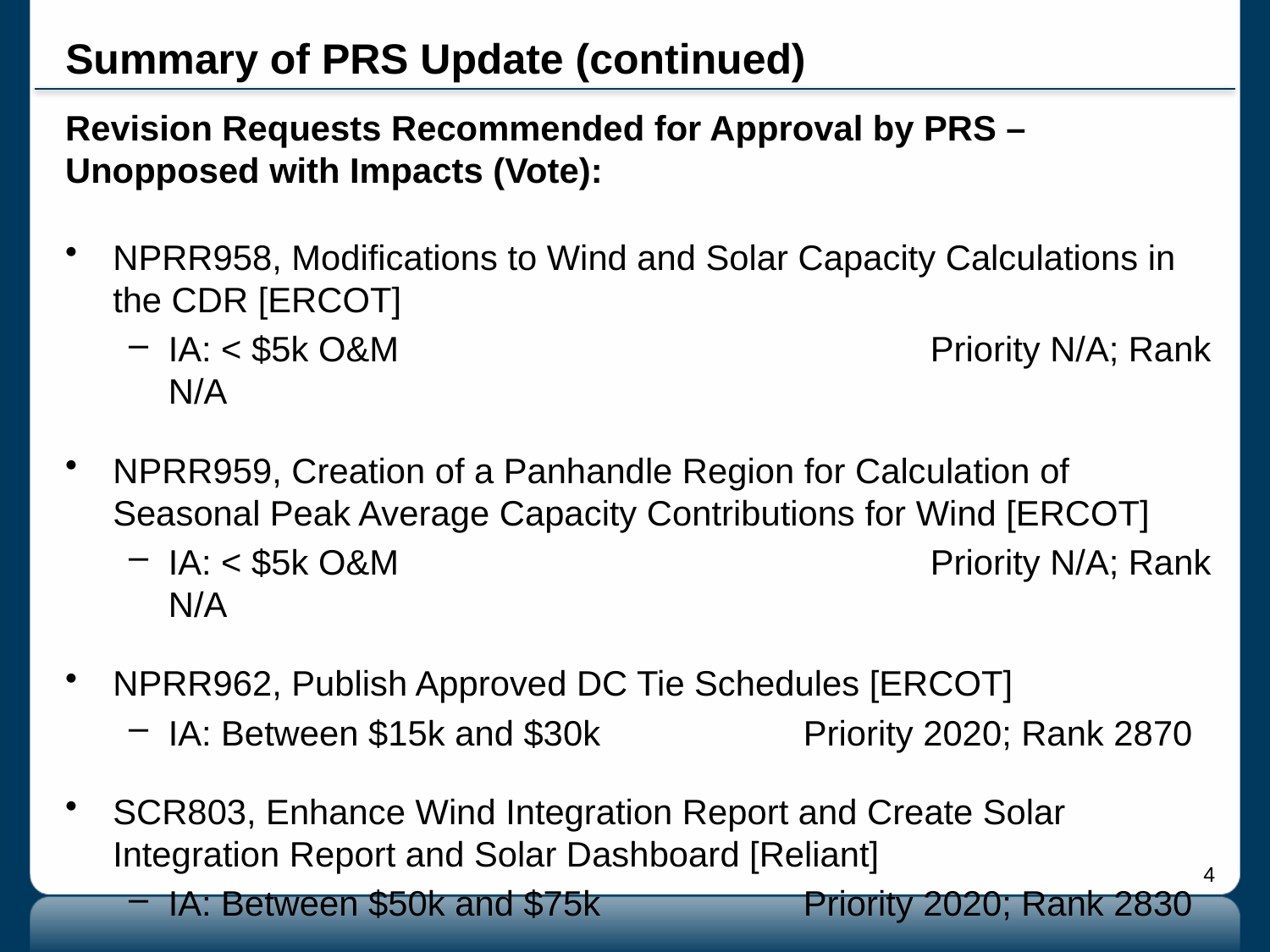

# Summary of PRS Update (continued)
Revision Requests Recommended for Approval by PRS – Unopposed with Impacts (Vote):

NPRR958, Modifications to Wind and Solar Capacity Calculations in the CDR [ERCOT]
IA: < $5k O&M					Priority N/A; Rank N/A

NPRR959, Creation of a Panhandle Region for Calculation of Seasonal Peak Average Capacity Contributions for Wind [ERCOT]
IA: < $5k O&M					Priority N/A; Rank N/A

NPRR962, Publish Approved DC Tie Schedules [ERCOT]
IA: Between $15k and $30k		Priority 2020; Rank 2870

SCR803, Enhance Wind Integration Report and Create Solar Integration Report and Solar Dashboard [Reliant]
IA: Between $50k and $75k		Priority 2020; Rank 2830